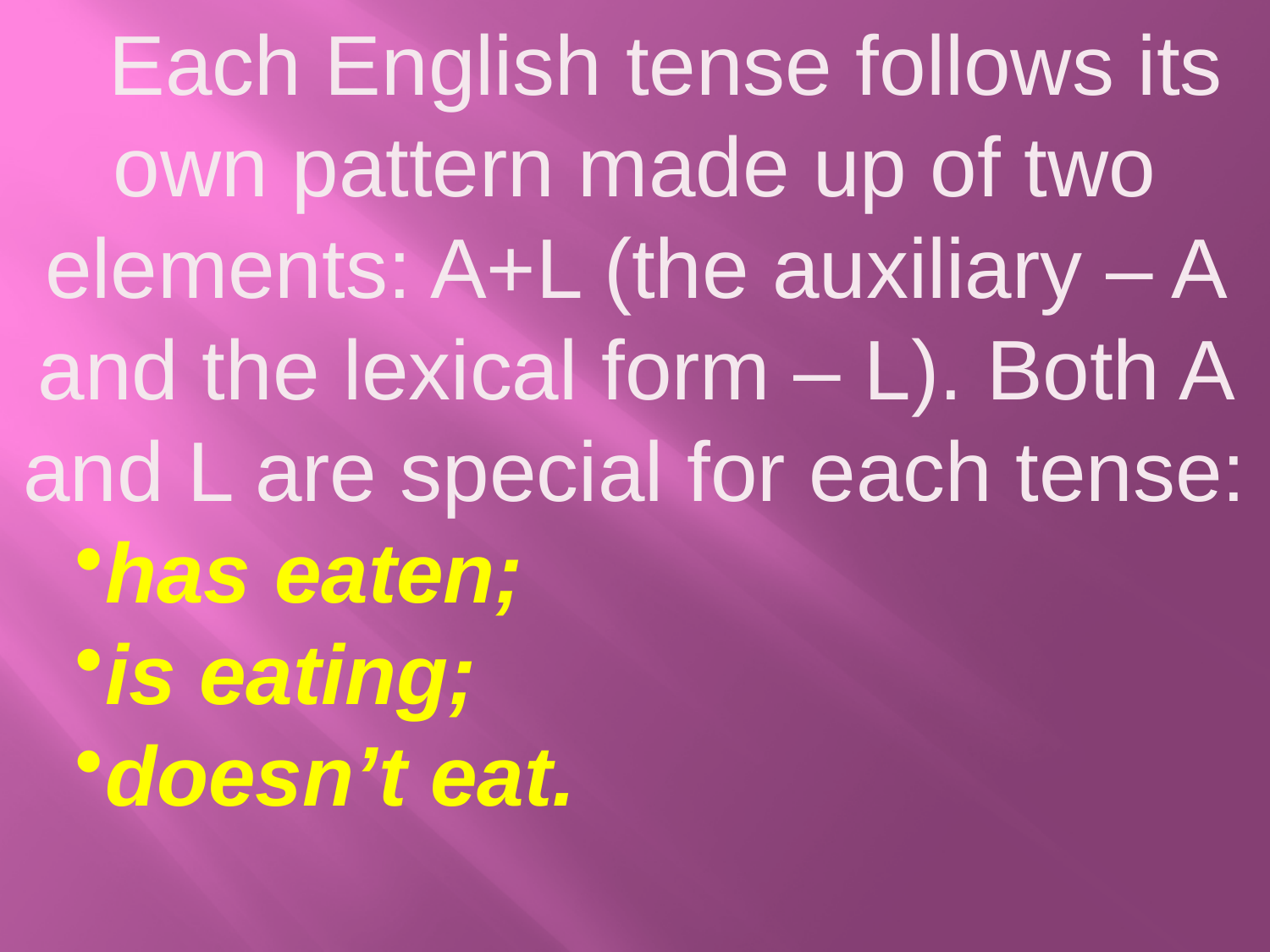

Each English tense follows its own pattern made up of two elements: A+L (the auxiliary – A and the lexical form – L). Both A and L are special for each tense:
has eaten;
is eating;
doesn’t eat.